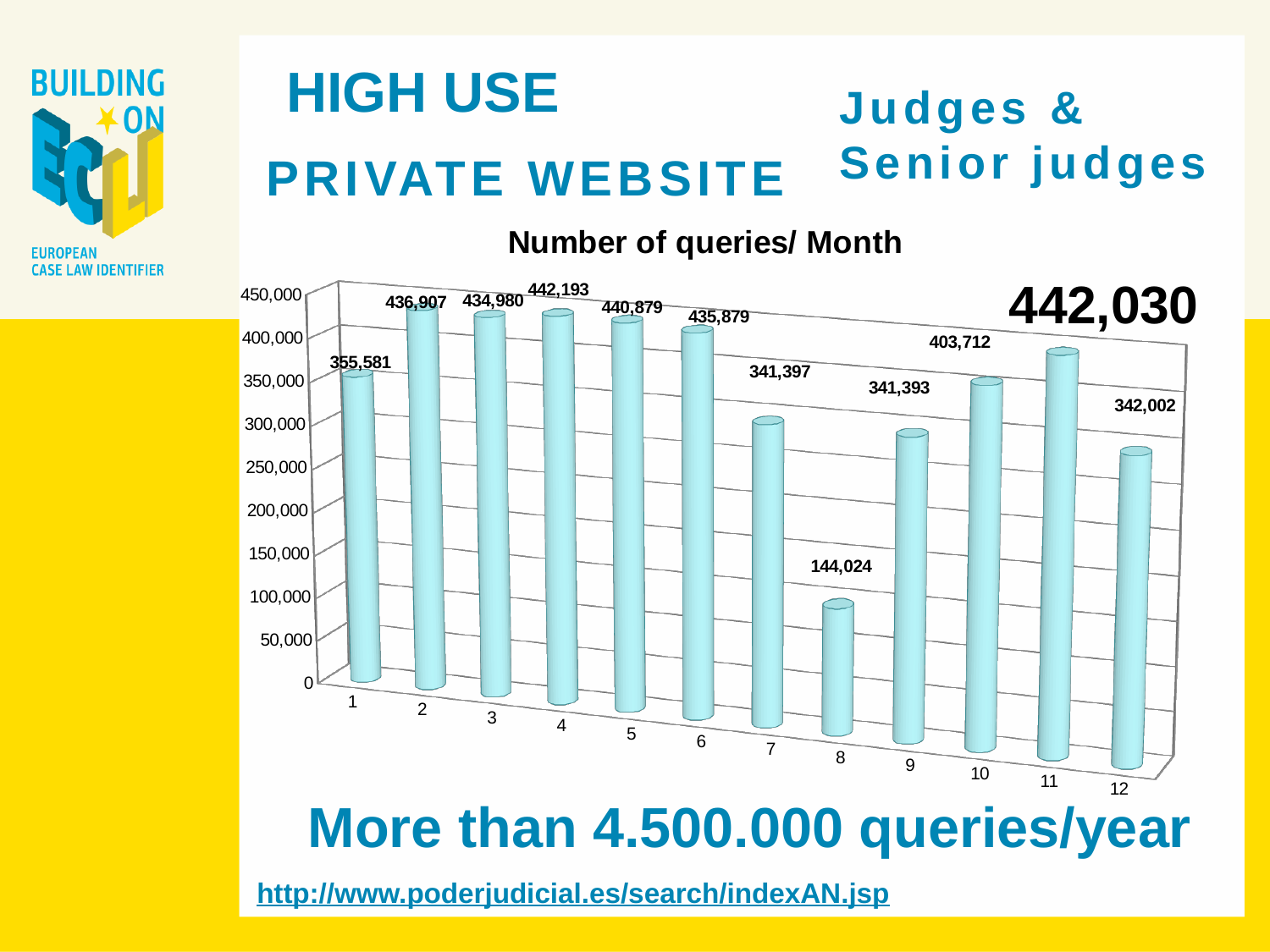

# HIGH USE
Judges & Senior judges
PRIVATE WEBSITE

[unsupported chart]

More than 4.500.000 queries/year
http://www.poderjudicial.es/search/indexAN.jsp